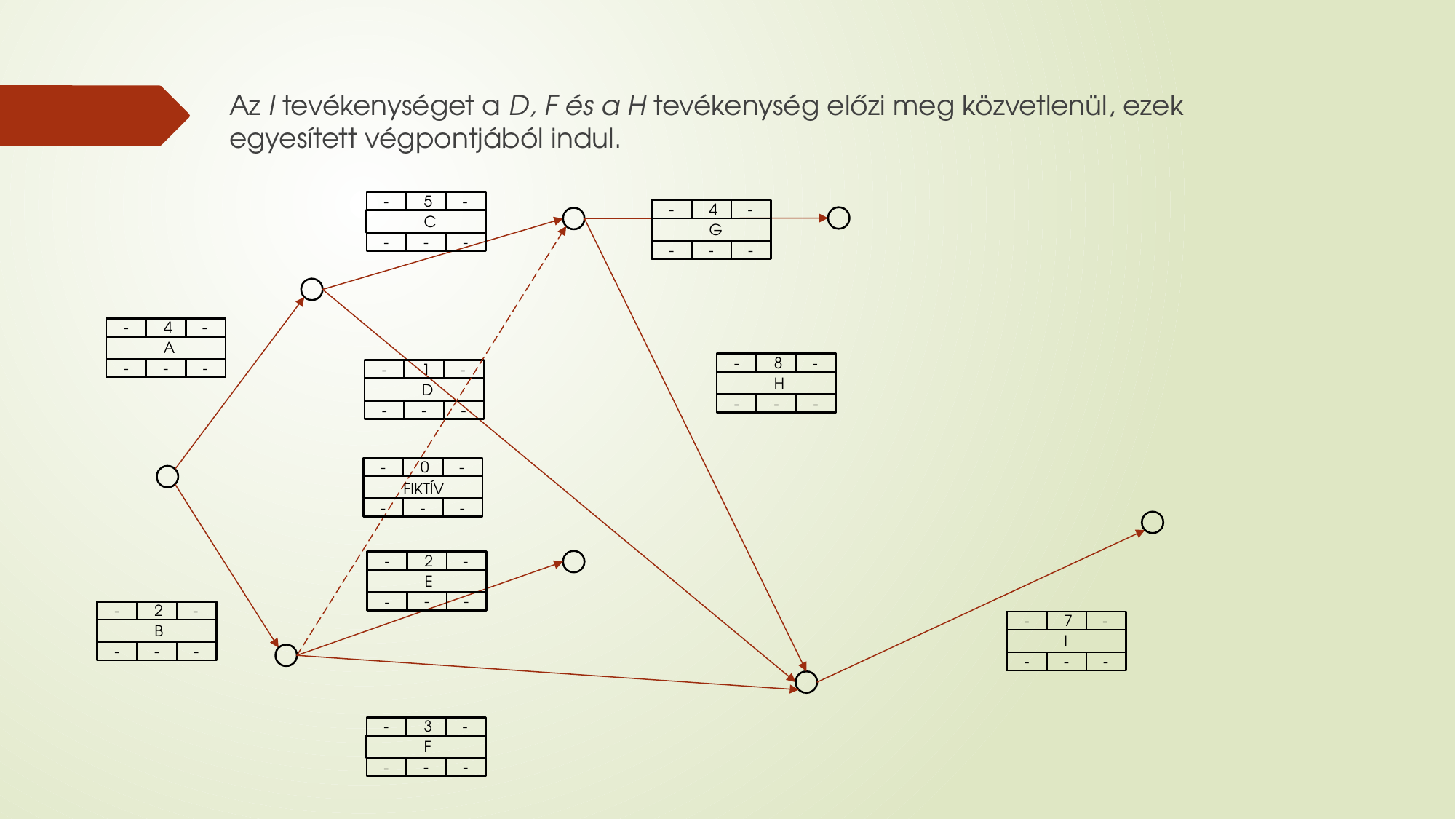

Az I tevékenységet a D, F és a H tevékenység előzi meg közvetlenül, ezek egyesített végpontjából indul.
-
5
-

C
-
-
-
-
4
-

G
-
-
-

-
4
-

A
-
-
-
-
8
-

H
-
-
-
-
1
-

D
-
-
-
-
0
-

FIKTÍV
-
-
-

-
2
-

E
-
-
-

-
2
-

B
-
-
-
-
7
-

I
-
-
-

-
3
-

F
-
-
-